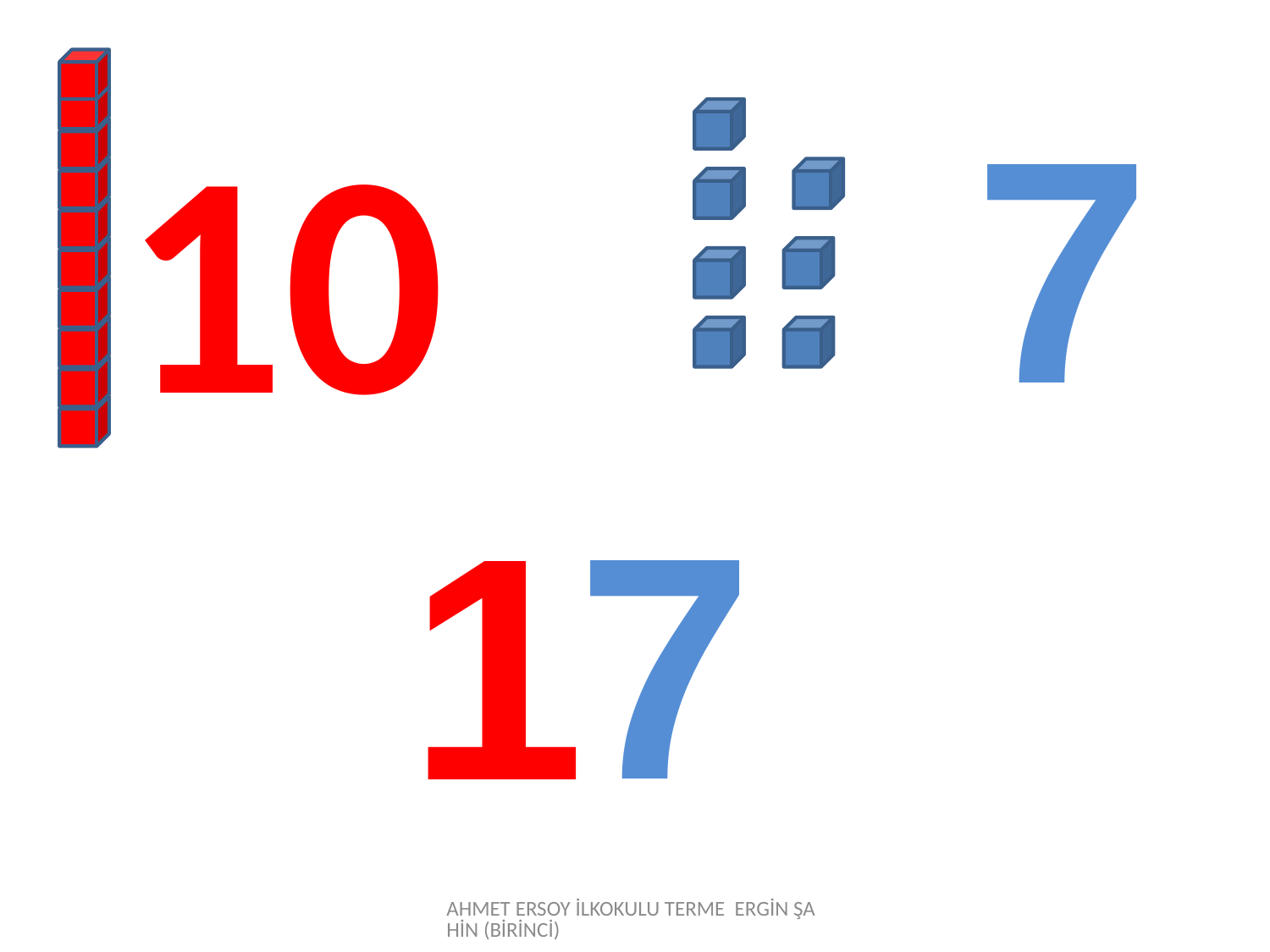

7
10

7
1
AHMET ERSOY İLKOKULU TERME  ERGİN ŞAHİN (BİRİNCİ)